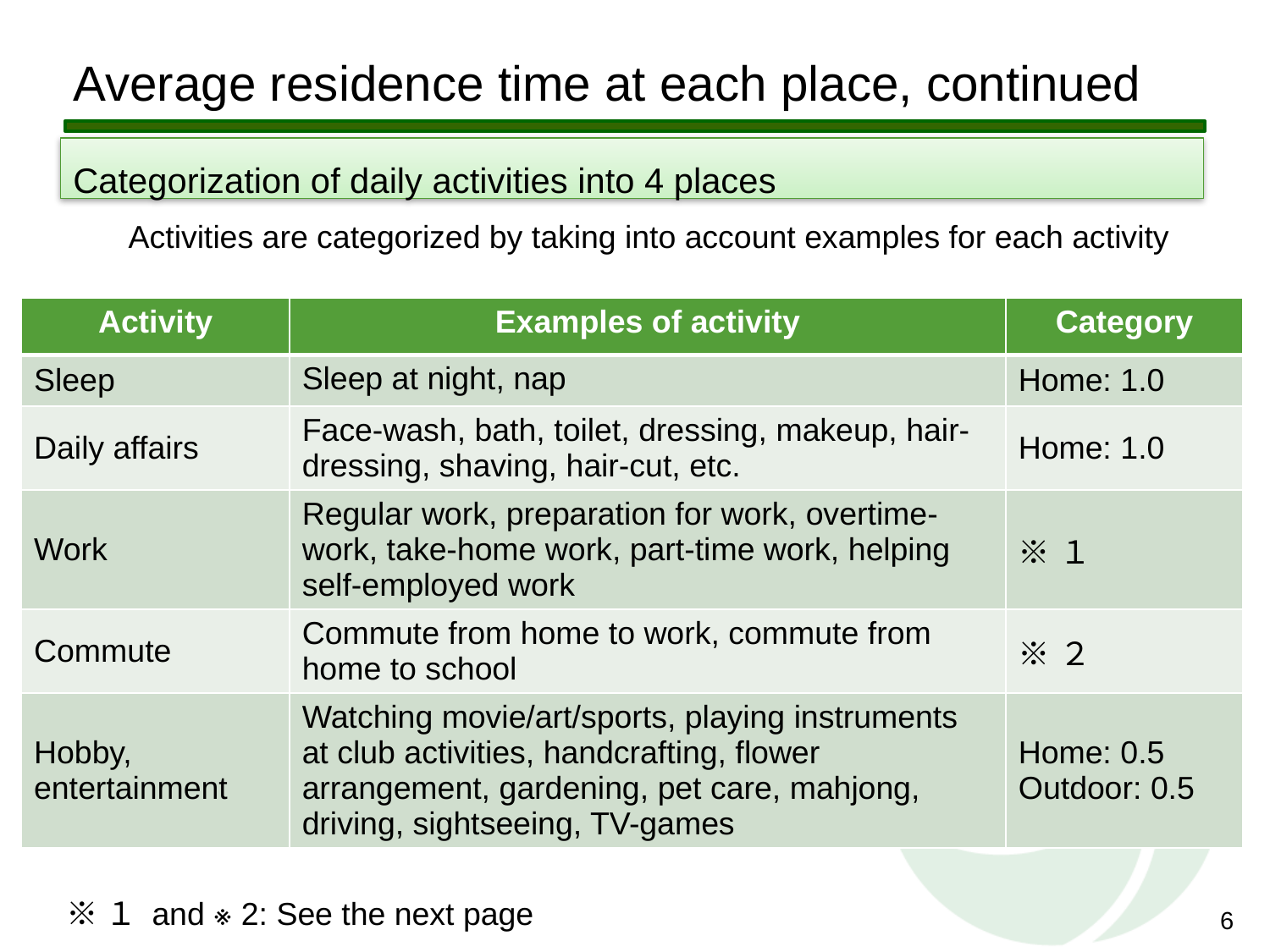

# Average residence time at each place, continued
Categorization of daily activities into 4 places
Activities are categorized by taking into account examples for each activity
| Activity | Examples of activity | Category |
| --- | --- | --- |
| Sleep | Sleep at night, nap | Home: 1.0 |
| Daily affairs | Face-wash, bath, toilet, dressing, makeup, hair-dressing, shaving, hair-cut, etc. | Home: 1.0 |
| Work | Regular work, preparation for work, overtime-work, take-home work, part-time work, helping self-employed work | ※１ |
| Commute | Commute from home to work, commute from home to school | ※２ |
| Hobby, entertainment | Watching movie/art/sports, playing instruments at club activities, handcrafting, flower arrangement, gardening, pet care, mahjong, driving, sightseeing, TV-games | Home: 0.5 Outdoor: 0.5 |
※１ and ※ 2: See the next page